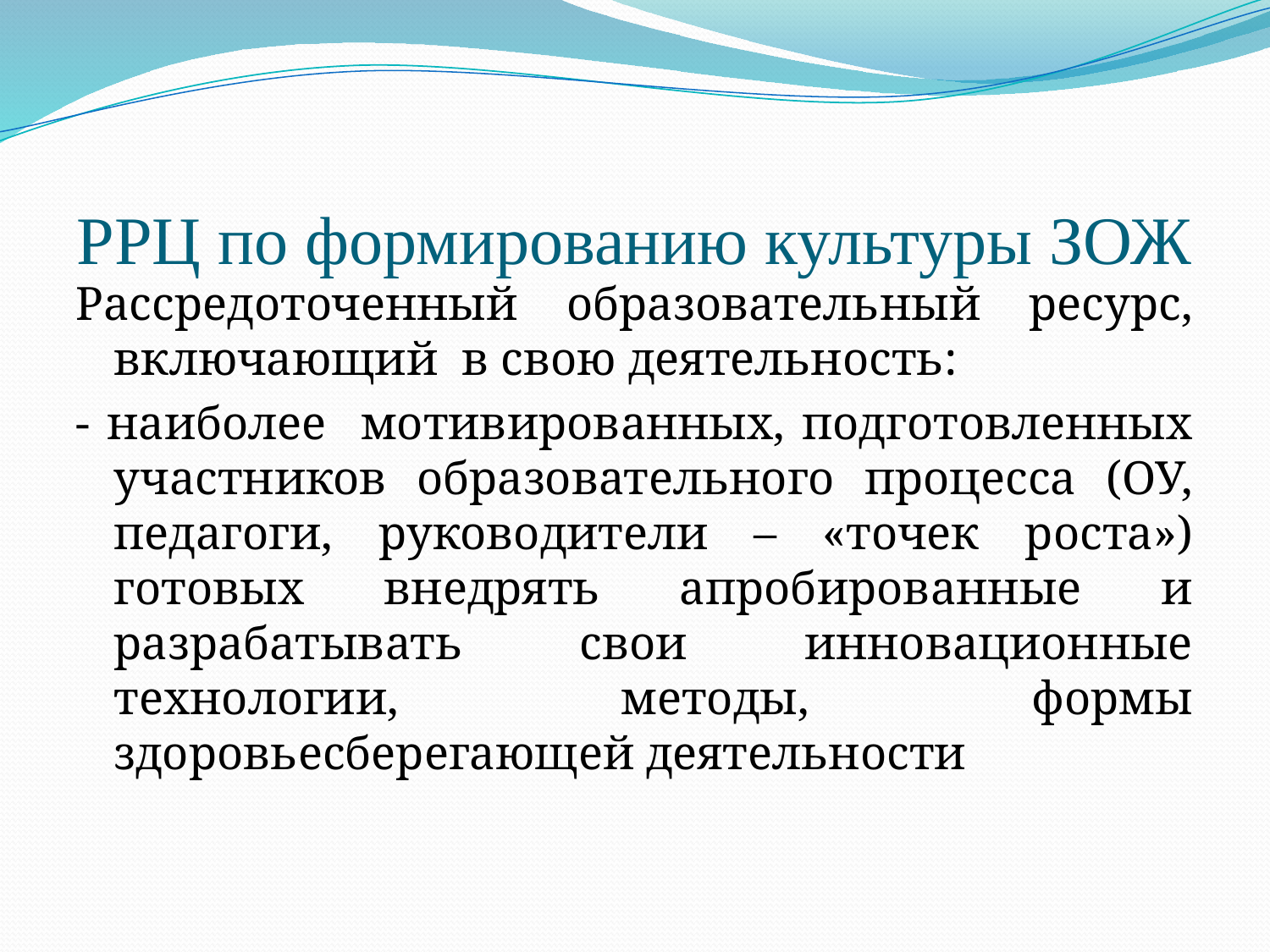

# РРЦ по формированию культуры ЗОЖ
Рассредоточенный образовательный ресурс, включающий  в свою деятельность:
- наиболее  мотивированных, подготовленных участников образовательного процесса (ОУ, педагоги, руководители – «точек роста») готовых внедрять апробированные и разрабатывать свои инновационные технологии, методы, формы здоровьесберегающей деятельности